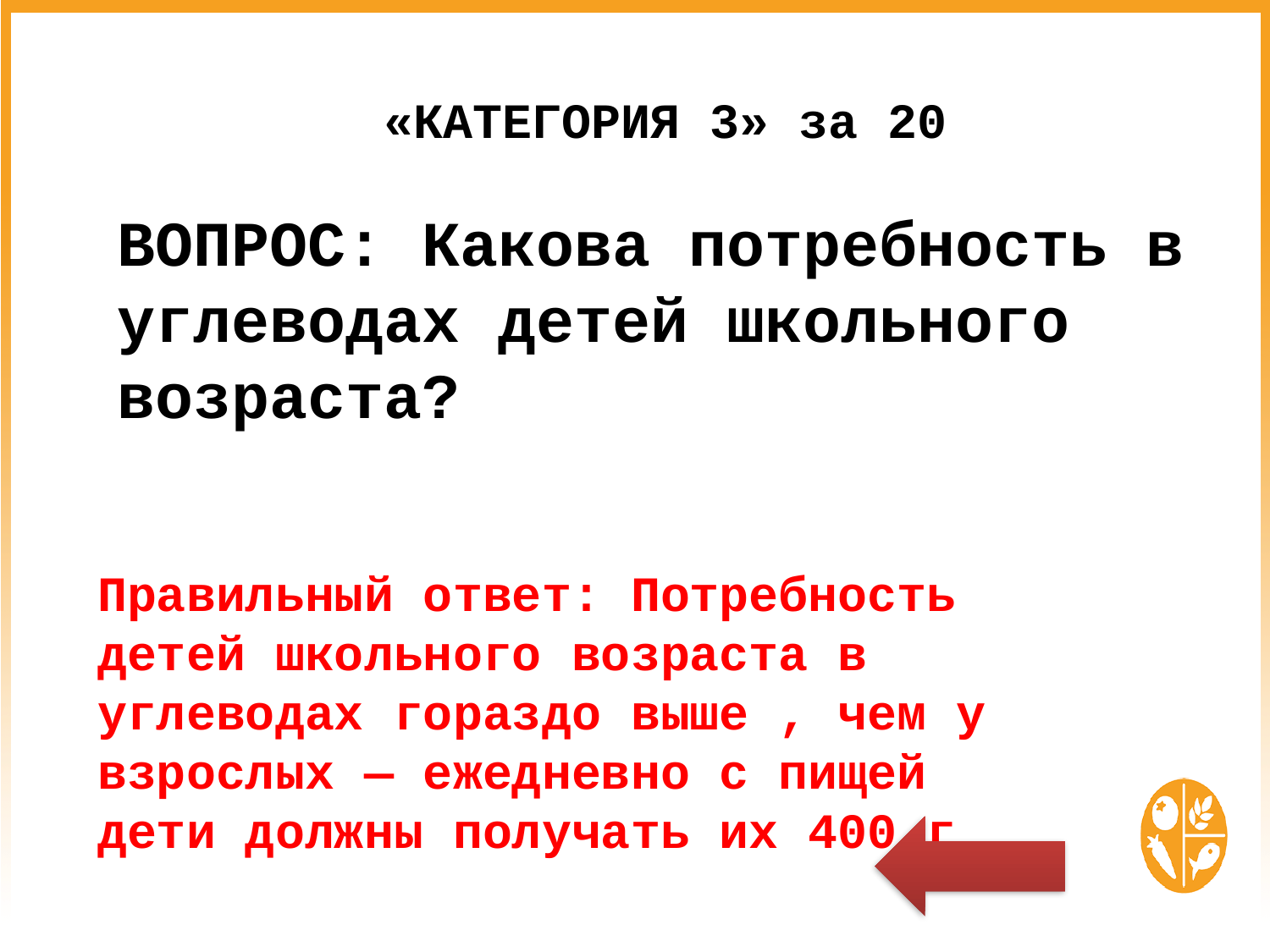

# «КАТЕГОРИЯ 3» за 20
ВОПРОС: Какова потребность в углеводах детей школьного возраста?
Правильный ответ: Потребность детей школьного возраста в углеводах гораздо выше , чем у взрослых — ежедневно с пищей дети должны получать их 400 г